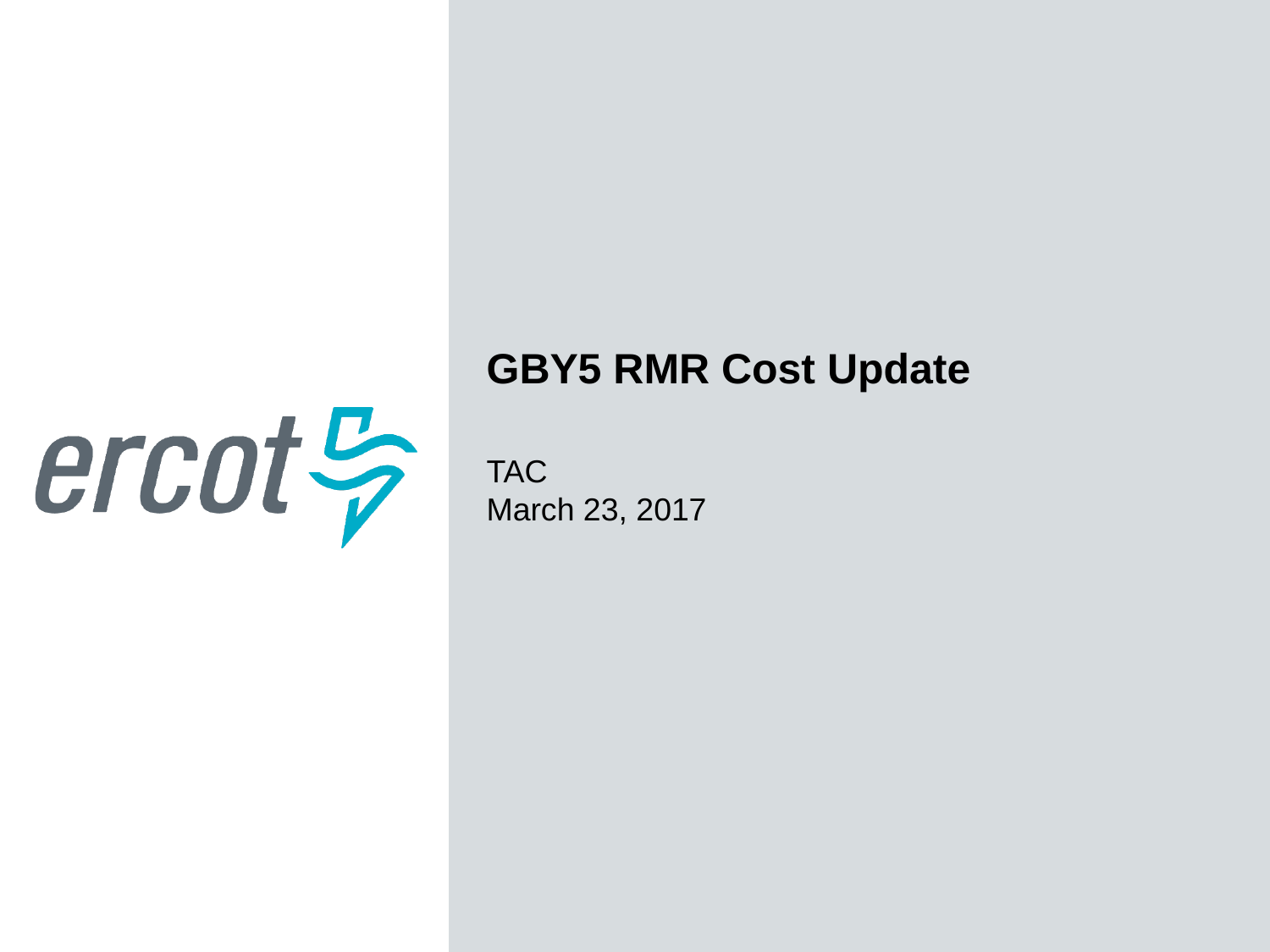

GBY5 RMR Cost Update

TAC
March 23, 2017